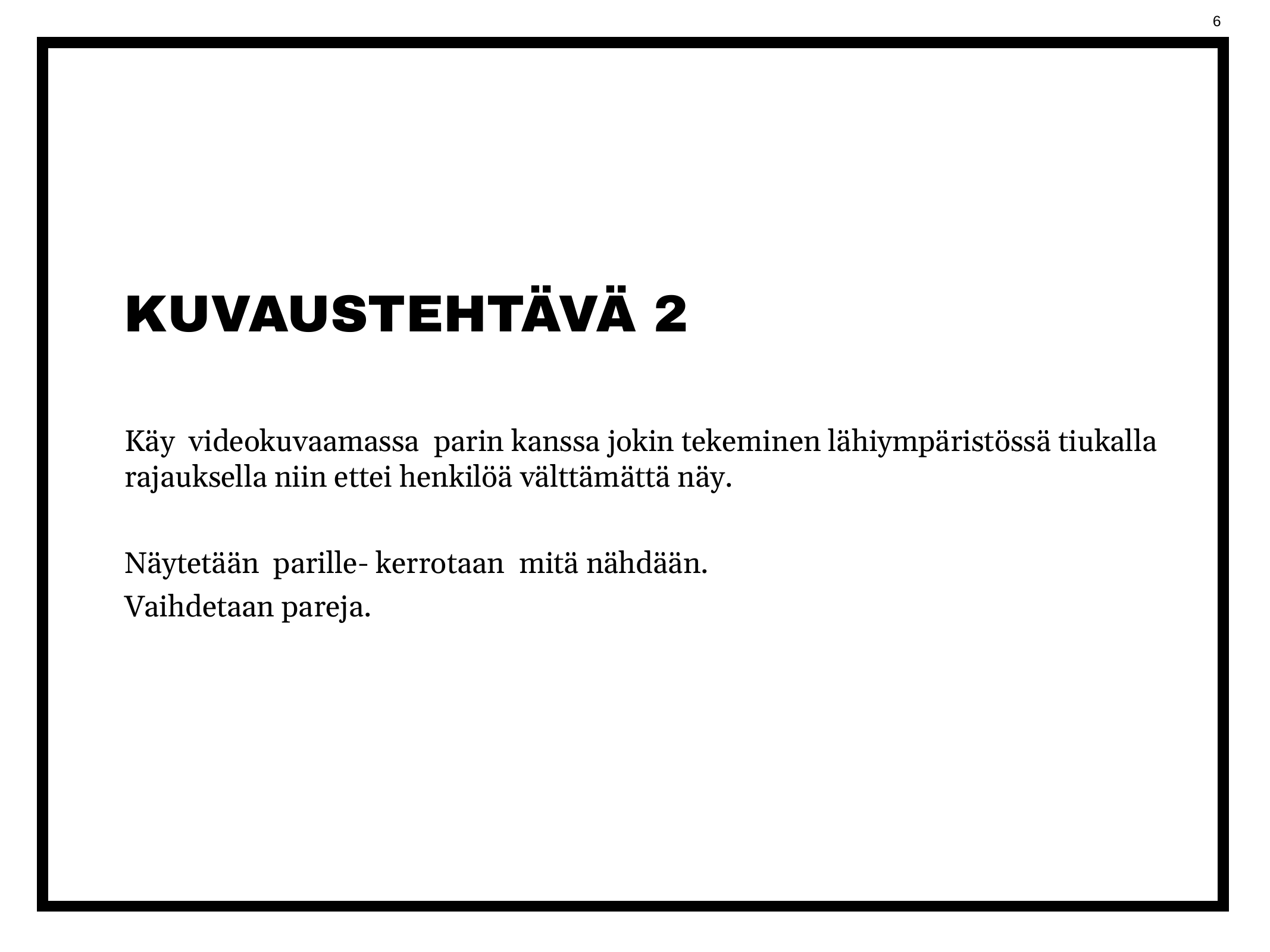

6
# KUVAUSTEHTÄVÄ 2
Käy  videokuvaamassa  parin kanssa jokin tekeminen lähiympäristössä tiukalla rajauksella niin ettei henkilöä välttämättä näy.

Näytetään  parille- kerrotaan  mitä nähdään.
Vaihdetaan pareja.